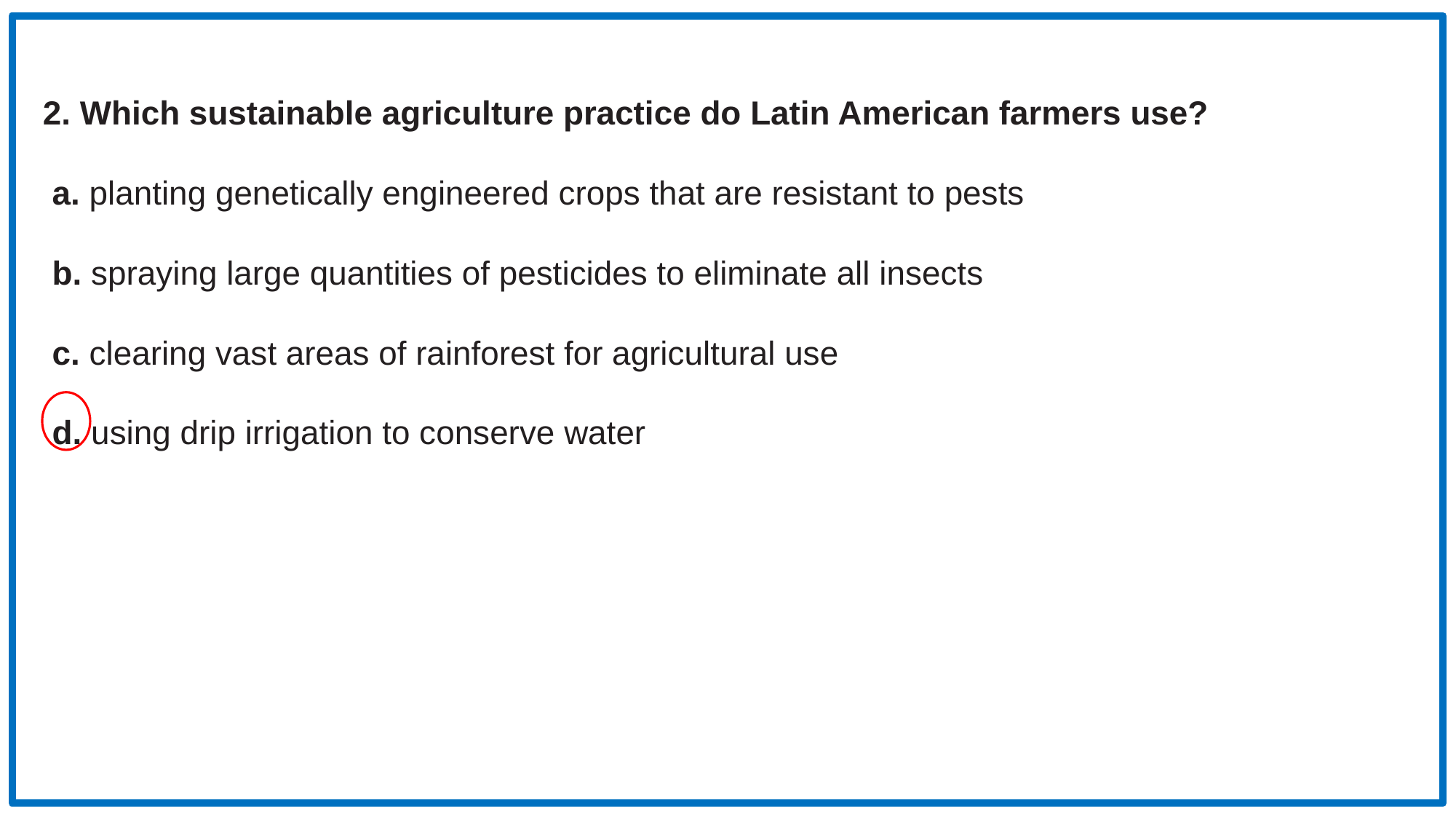

2. Which sustainable agriculture practice do Latin American farmers use?
 a. planting genetically engineered crops that are resistant to pests
 b. spraying large quantities of pesticides to eliminate all insects
 c. clearing vast areas of rainforest for agricultural use
 d. using drip irrigation to conserve water